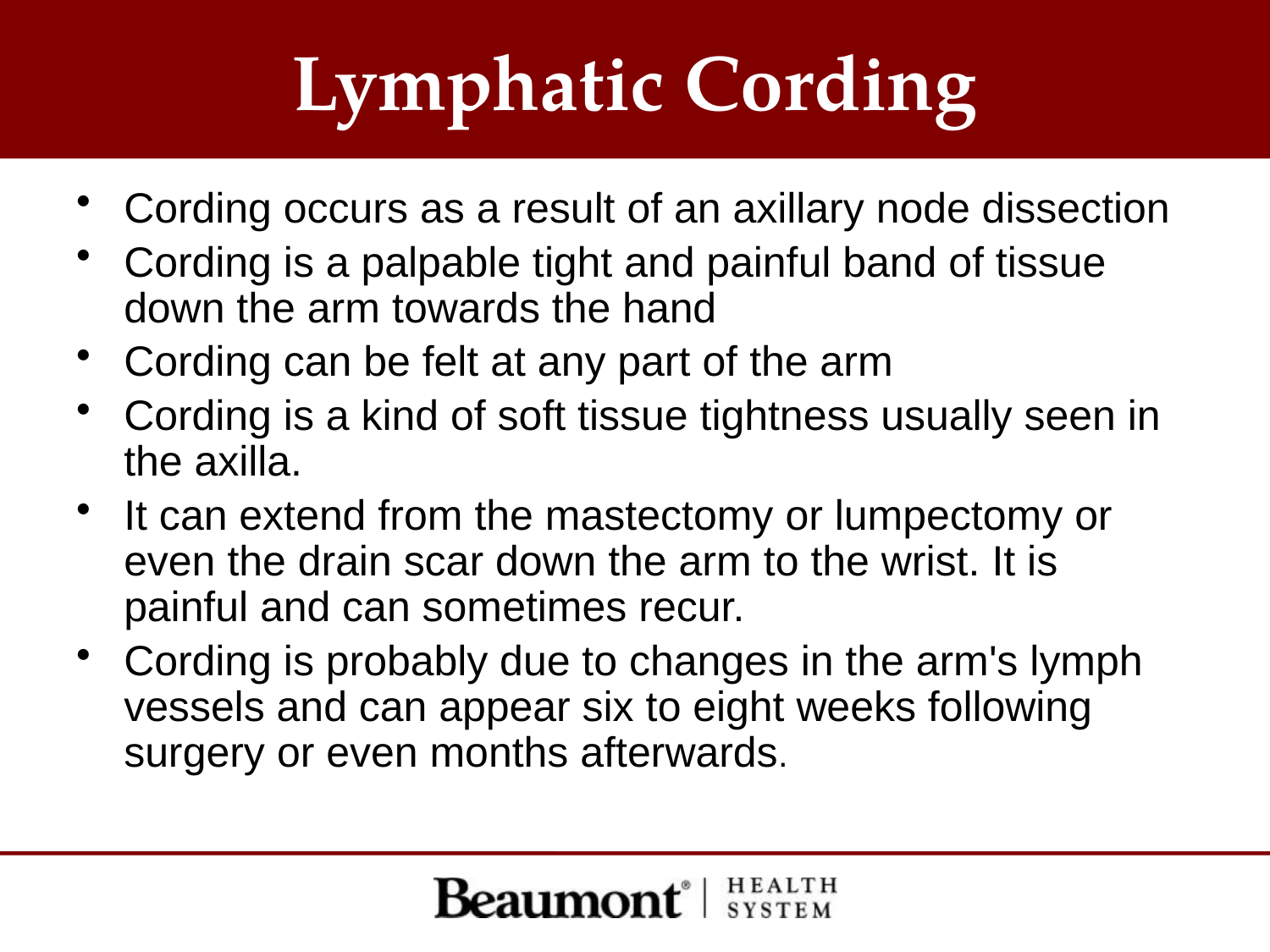

# Lymphatic Cording
Cording occurs as a result of an axillary node dissection
Cording is a palpable tight and painful band of tissue down the arm towards the hand
Cording can be felt at any part of the arm
Cording is a kind of soft tissue tightness usually seen in the axilla.
It can extend from the mastectomy or lumpectomy or even the drain scar down the arm to the wrist. It is painful and can sometimes recur.
Cording is probably due to changes in the arm's lymph vessels and can appear six to eight weeks following surgery or even months afterwards.